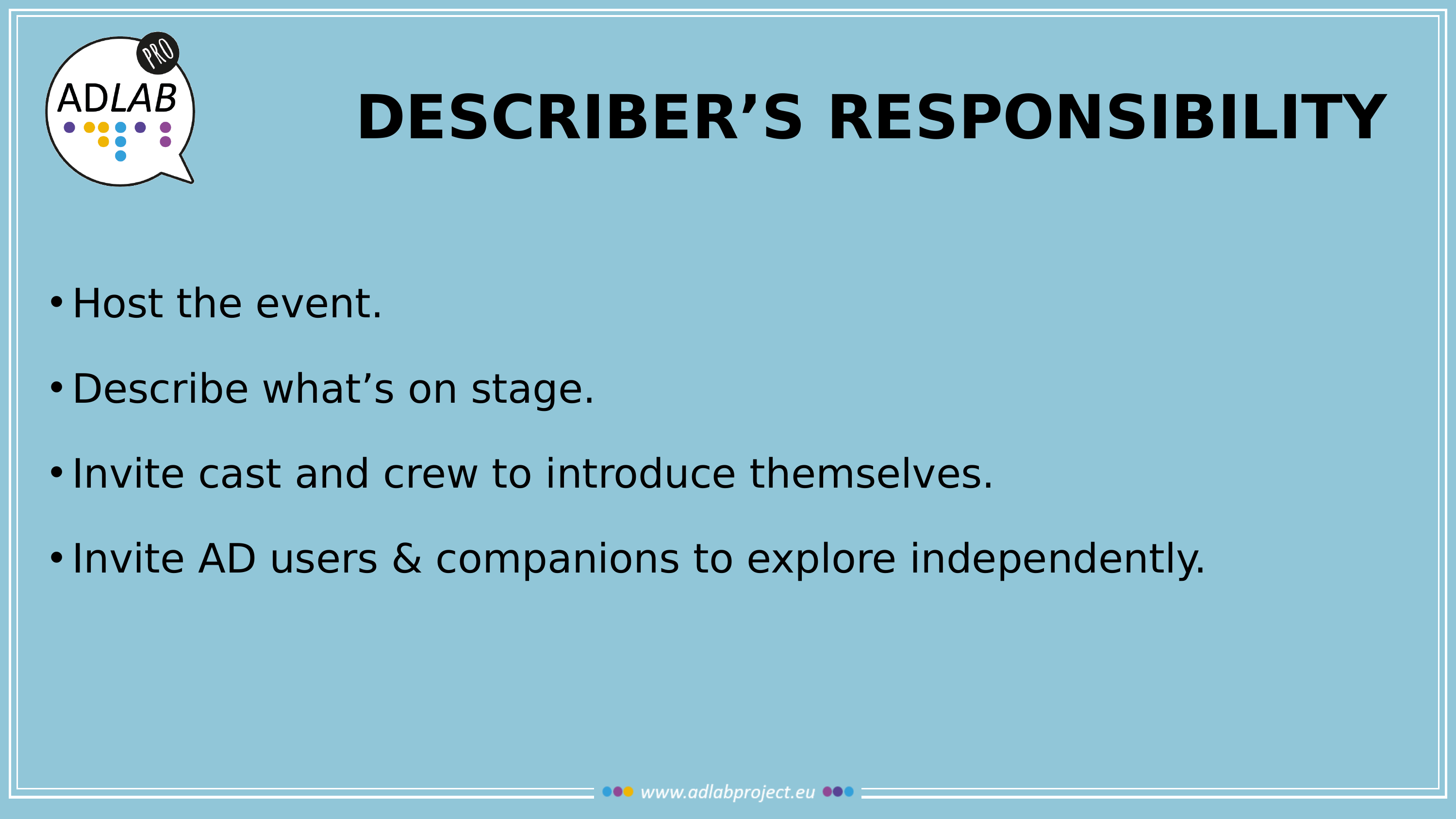

# Describer’s responsibility
Host the event.
Describe what’s on stage.
Invite cast and crew to introduce themselves.
Invite AD users & companions to explore independently.